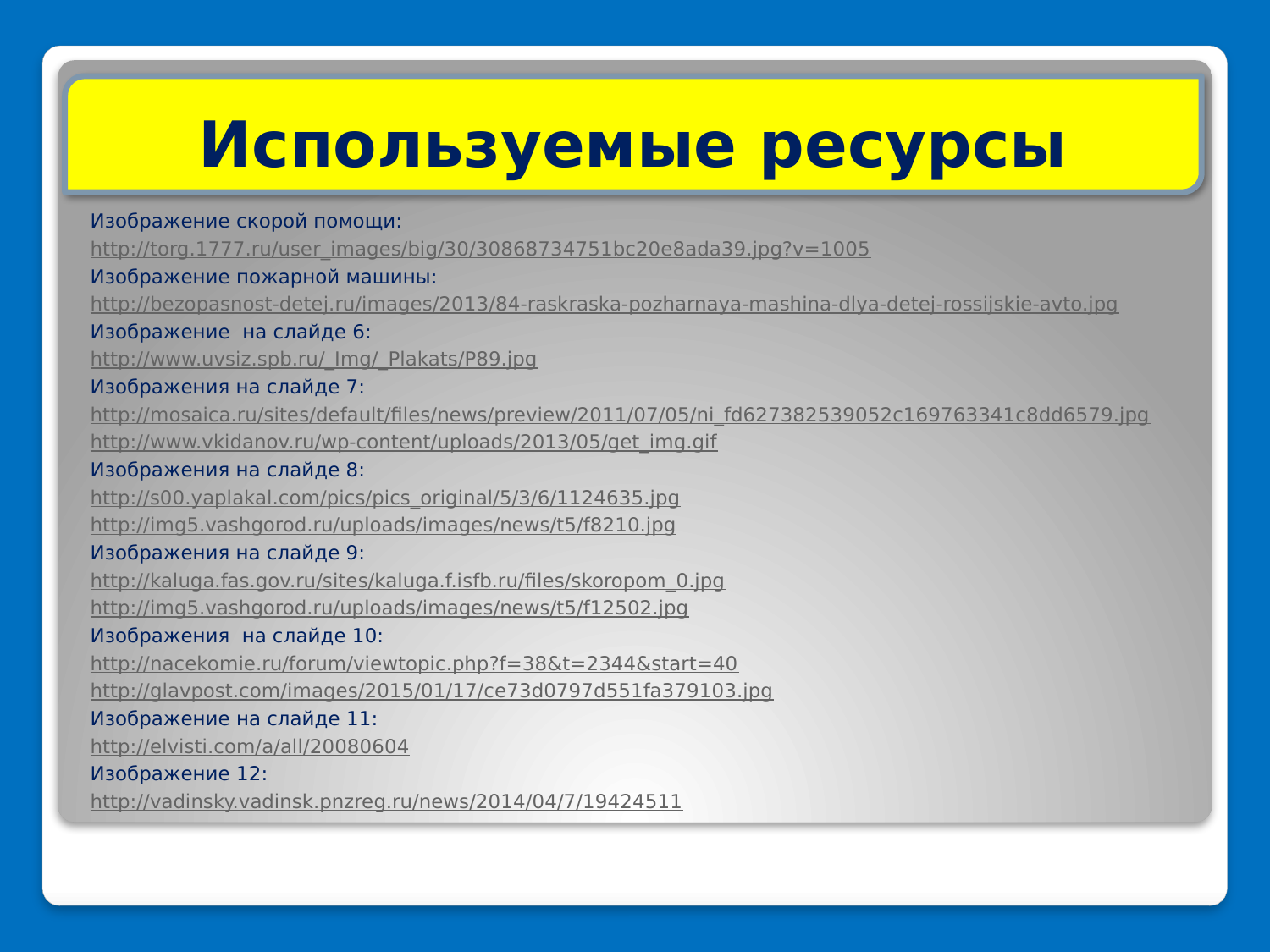

Используемые ресурсы
Изображение скорой помощи:
http://torg.1777.ru/user_images/big/30/30868734751bc20e8ada39.jpg?v=1005
Изображение пожарной машины:
http://bezopasnost-detej.ru/images/2013/84-raskraska-pozharnaya-mashina-dlya-detej-rossijskie-avto.jpg
Изображение  на слайде 6:
http://www.uvsiz.spb.ru/_Img/_Plakats/P89.jpg
Изображения на слайде 7:
http://mosaica.ru/sites/default/files/news/preview/2011/07/05/ni_fd627382539052c169763341c8dd6579.jpg
http://www.vkidanov.ru/wp-content/uploads/2013/05/get_img.gif
Изображения на слайде 8:
http://s00.yaplakal.com/pics/pics_original/5/3/6/1124635.jpg
http://img5.vashgorod.ru/uploads/images/news/t5/f8210.jpg
Изображения на слайде 9:
http://kaluga.fas.gov.ru/sites/kaluga.f.isfb.ru/files/skoropom_0.jpg
http://img5.vashgorod.ru/uploads/images/news/t5/f12502.jpg
Изображения  на слайде 10:
http://nacekomie.ru/forum/viewtopic.php?f=38&t=2344&start=40
http://glavpost.com/images/2015/01/17/ce73d0797d551fa379103.jpg
Изображение на слайде 11:
http://elvisti.com/a/all/20080604
Изображение 12:
http://vadinsky.vadinsk.pnzreg.ru/news/2014/04/7/19424511